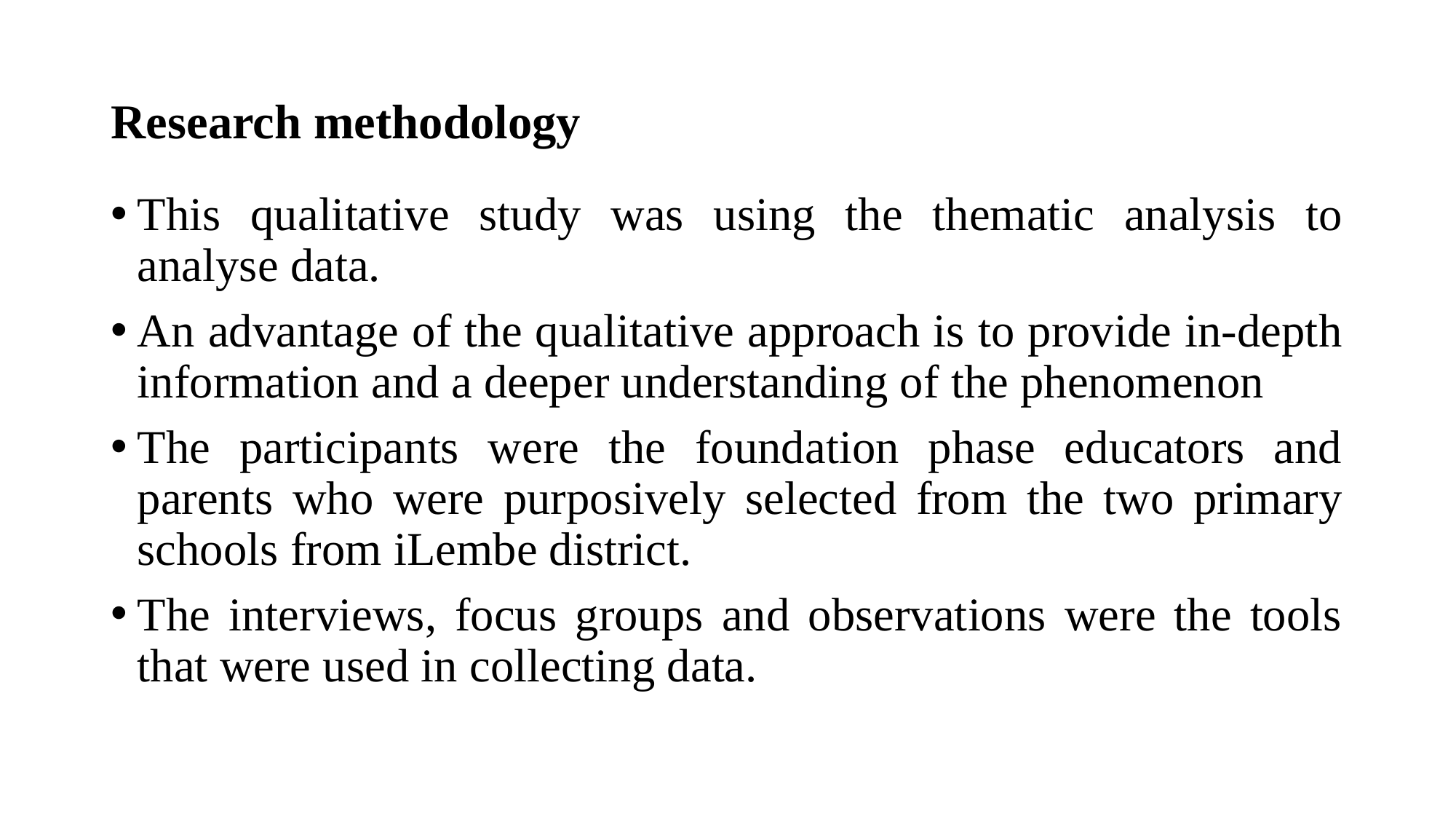

# Research methodology
This qualitative study was using the thematic analysis to analyse data.
An advantage of the qualitative approach is to provide in-depth information and a deeper understanding of the phenomenon
The participants were the foundation phase educators and parents who were purposively selected from the two primary schools from iLembe district.
The interviews, focus groups and observations were the tools that were used in collecting data.